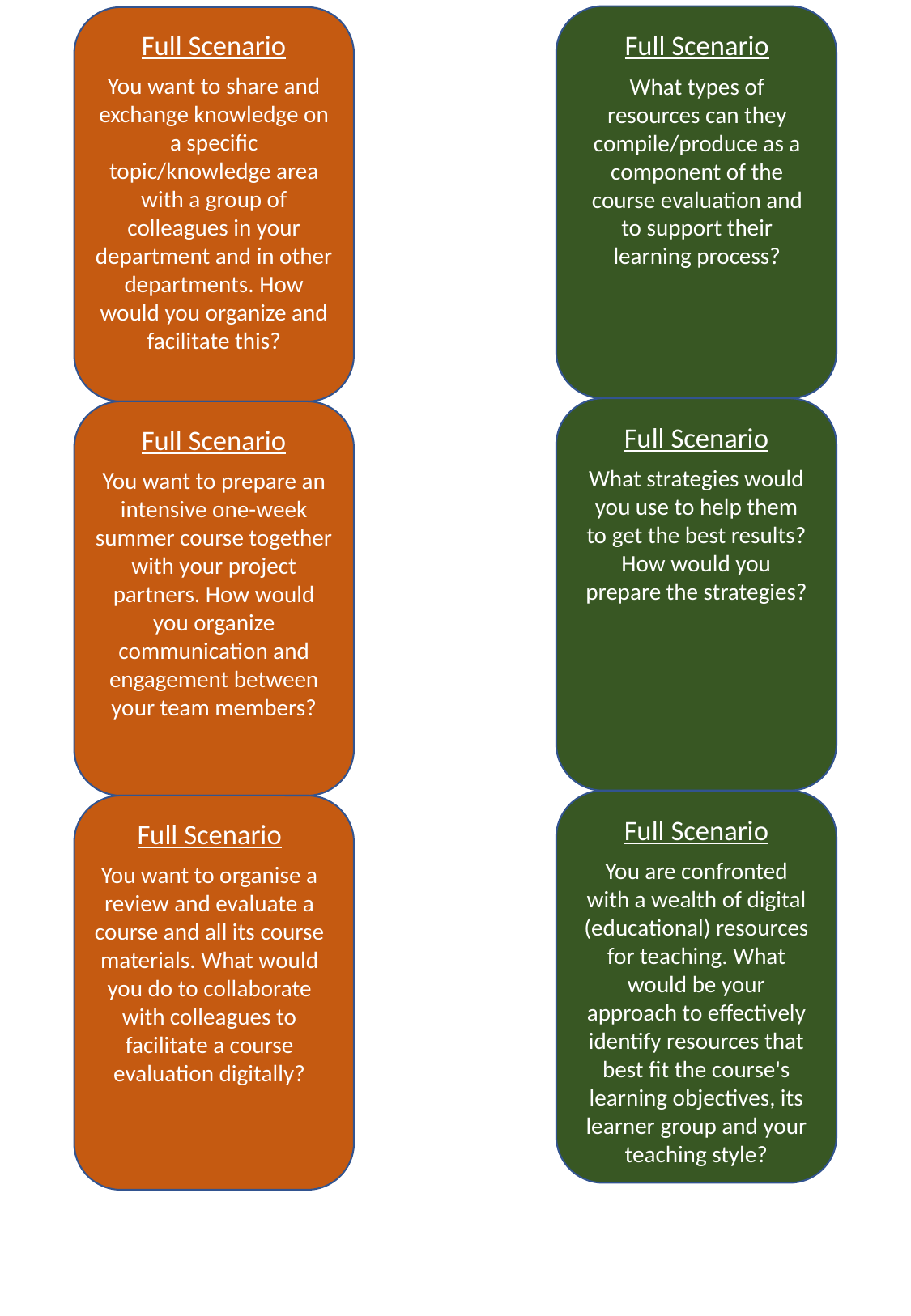

Full Scenario

You want to share and exchange knowledge on a specific topic/knowledge area with a group of colleagues in your department and in other departments. How would you organize and facilitate this?

Full Scenario

What types of resources can they compile/produce as a component of the course evaluation and to support their learning process?

Full Scenario

What strategies would you use to help them to get the best results? How would you prepare the strategies?
Full Scenario

You want to prepare an intensive one-week summer course together with your project partners. How would you organize communication and engagement between your team members?

Full Scenario

You are confronted with a wealth of digital (educational) resources for teaching. What would be your approach to effectively identify resources that best fit the course's learning objectives, its learner group and your teaching style?
Full Scenario

You want to organise a review and evaluate a course and all its course materials. What would you do to collaborate with colleagues to facilitate a course evaluation digitally?